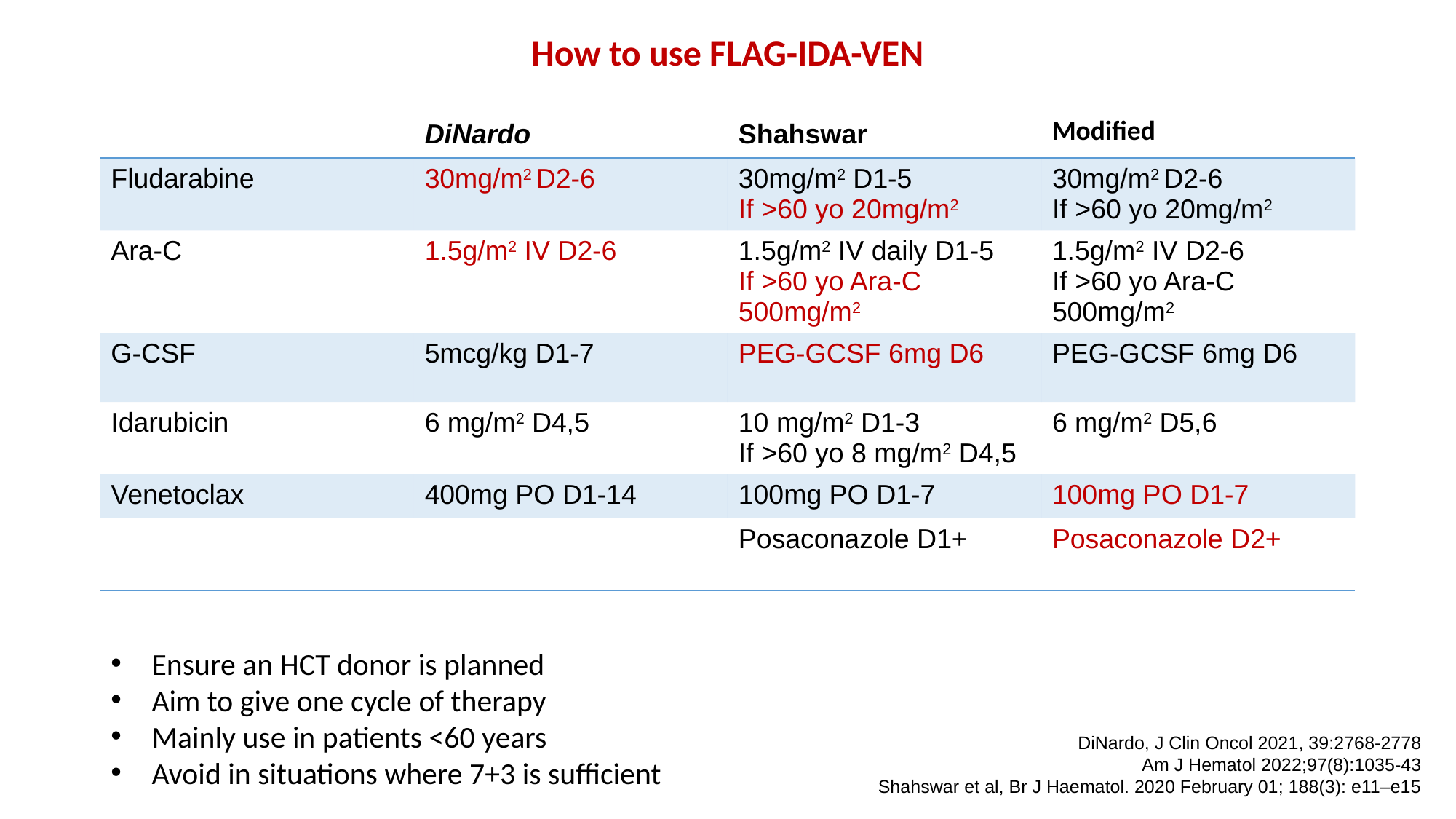

# How to use FLAG-IDA-VEN
|  | DiNardo | Shahswar | Modified |
| --- | --- | --- | --- |
| Fludarabine | 30mg/m2 D2-6 | 30mg/m2 D1-5 If >60 yo 20mg/m2 | 30mg/m2 D2-6 If >60 yo 20mg/m2 |
| Ara-C | 1.5g/m2 IV D2-6 | 1.5g/m2 IV daily D1-5 If >60 yo Ara-C 500mg/m2 | 1.5g/m2 IV D2-6 If >60 yo Ara-C 500mg/m2 |
| G-CSF | 5mcg/kg D1-7 | PEG-GCSF 6mg D6 | PEG-GCSF 6mg D6 |
| Idarubicin | 6 mg/m2 D4,5 | 10 mg/m2 D1-3 If >60 yo 8 mg/m2 D4,5 | 6 mg/m2 D5,6 |
| Venetoclax | 400mg PO D1-14 | 100mg PO D1-7 | 100mg PO D1-7 |
|  |  | Posaconazole D1+ | Posaconazole D2+ |
Ensure an HCT donor is planned
Aim to give one cycle of therapy
Mainly use in patients <60 years
Avoid in situations where 7+3 is sufficient

DiNardo, J Clin Oncol 2021, 39:2768-2778
Am J Hematol 2022;97(8):1035-43
Shahswar et al, Br J Haematol. 2020 February 01; 188(3): e11–e15